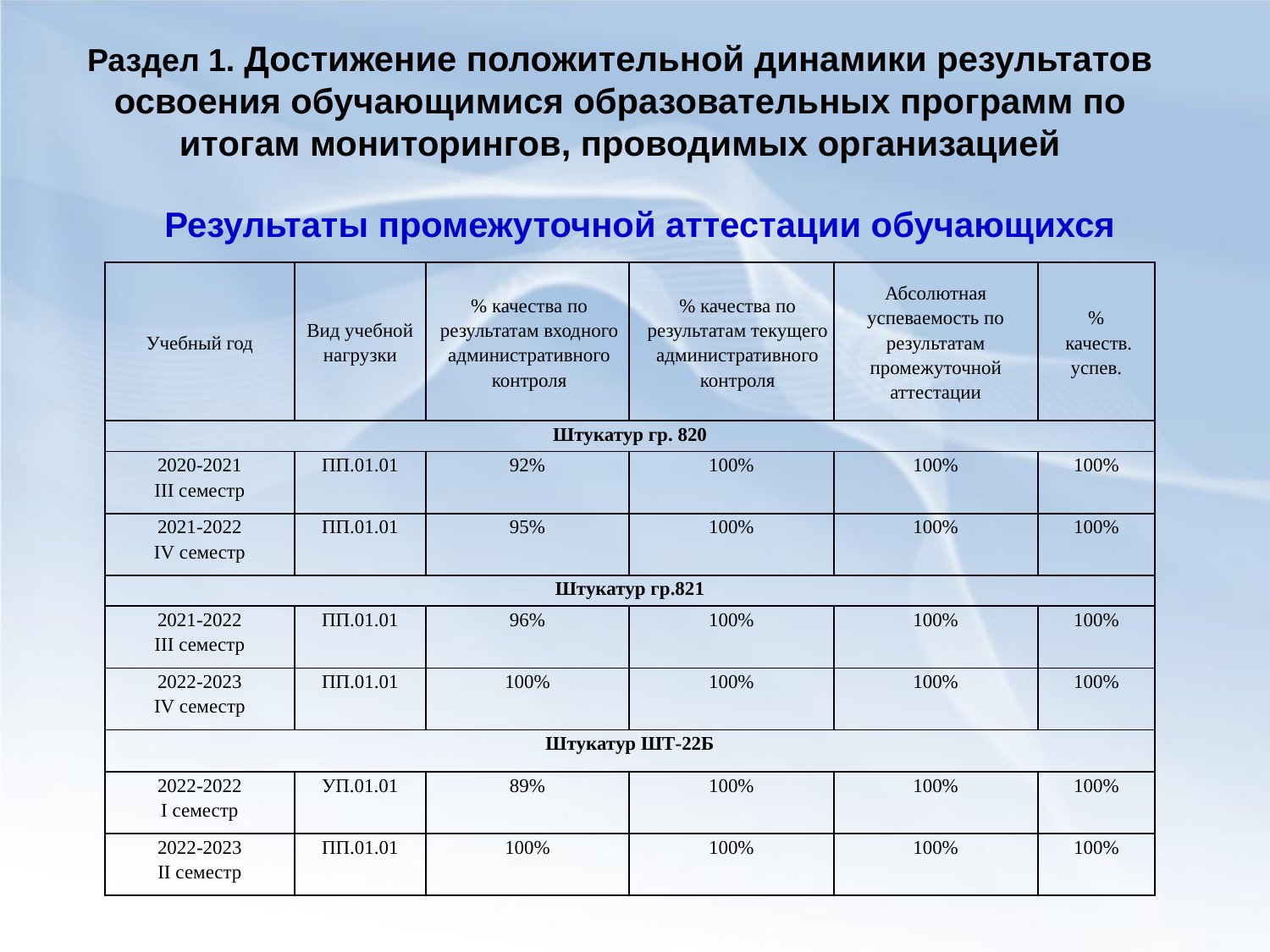

Раздел 1. Достижение положительной динамики результатов освоения обучающимися образовательных программ по итогам мониторингов, проводимых организацией
Результаты промежуточной аттестации обучающихся
| Учебный год | Вид учебной нагрузки | % качества по результатам входного административного контроля | % качества по результатам текущего административного контроля | Абсолютная успеваемость по результатам промежуточной аттестации | % качеств. успев. |
| --- | --- | --- | --- | --- | --- |
| Штукатур гр. 820 |  |  |  |  |  |
| 2020-2021 III семестр | ПП.01.01 | 92% | 100% | 100% | 100% |
| 2021-2022 IV семестр | ПП.01.01 | 95% | 100% | 100% | 100% |
| Штукатур гр.821 |  |  |  |  |  |
| 2021-2022 III семестр | ПП.01.01 | 96% | 100% | 100% | 100% |
| 2022-2023 IV семестр | ПП.01.01 | 100% | 100% | 100% | 100% |
| Штукатур ШТ-22Б |  |  |  |  |  |
| 2022-2022 I семестр | УП.01.01 | 89% | 100% | 100% | 100% |
| 2022-2023 II семестр | ПП.01.01 | 100% | 100% | 100% | 100% |